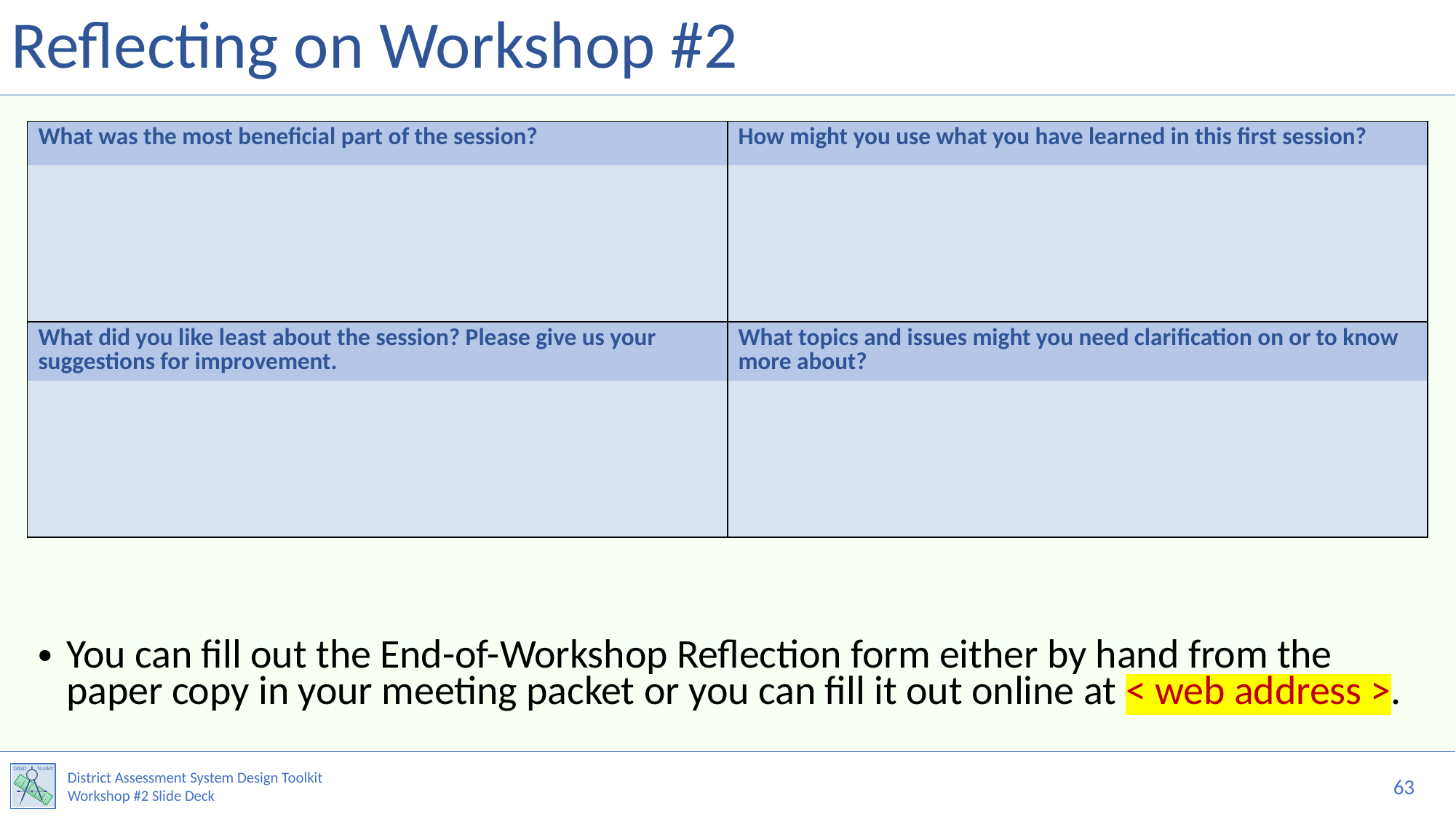

# Reflecting on Workshop #2
| What was the most beneficial part of the session? | How might you use what you have learned in this first session? |
| --- | --- |
|  |  |
| What did you like least about the session? Please give us your suggestions for improvement. | What topics and issues might you need clarification on or to know more about? |
|  |  |
You can fill out the End-of-Workshop Reflection form either by hand from the paper copy in your meeting packet or you can fill it out online at < web address >.